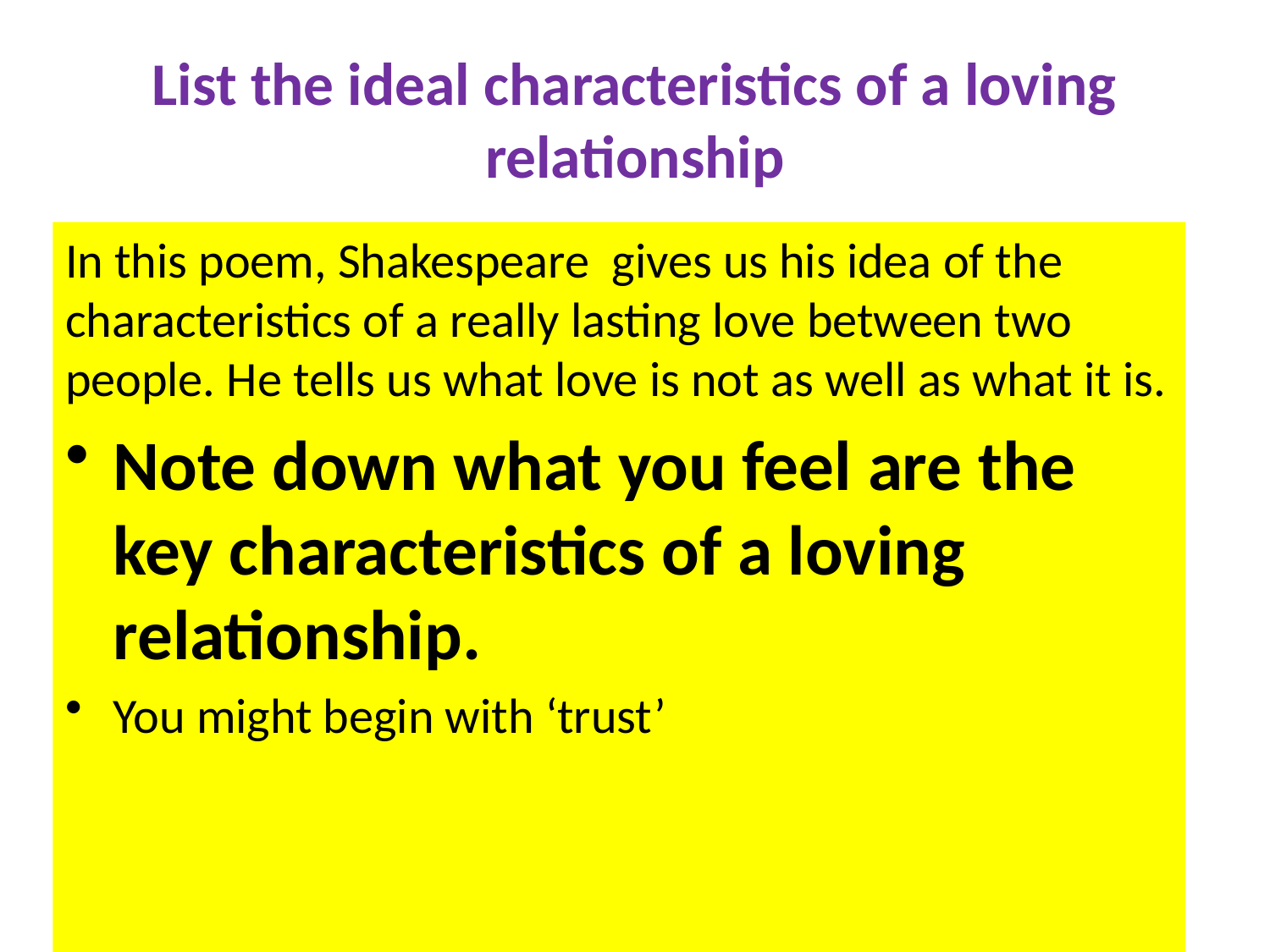

# List the ideal characteristics of a loving relationship
In this poem, Shakespeare  gives us his idea of the characteristics of a really lasting love between two people. He tells us what love is not as well as what it is.
Note down what you feel are the key characteristics of a loving relationship.
You might begin with ‘trust’